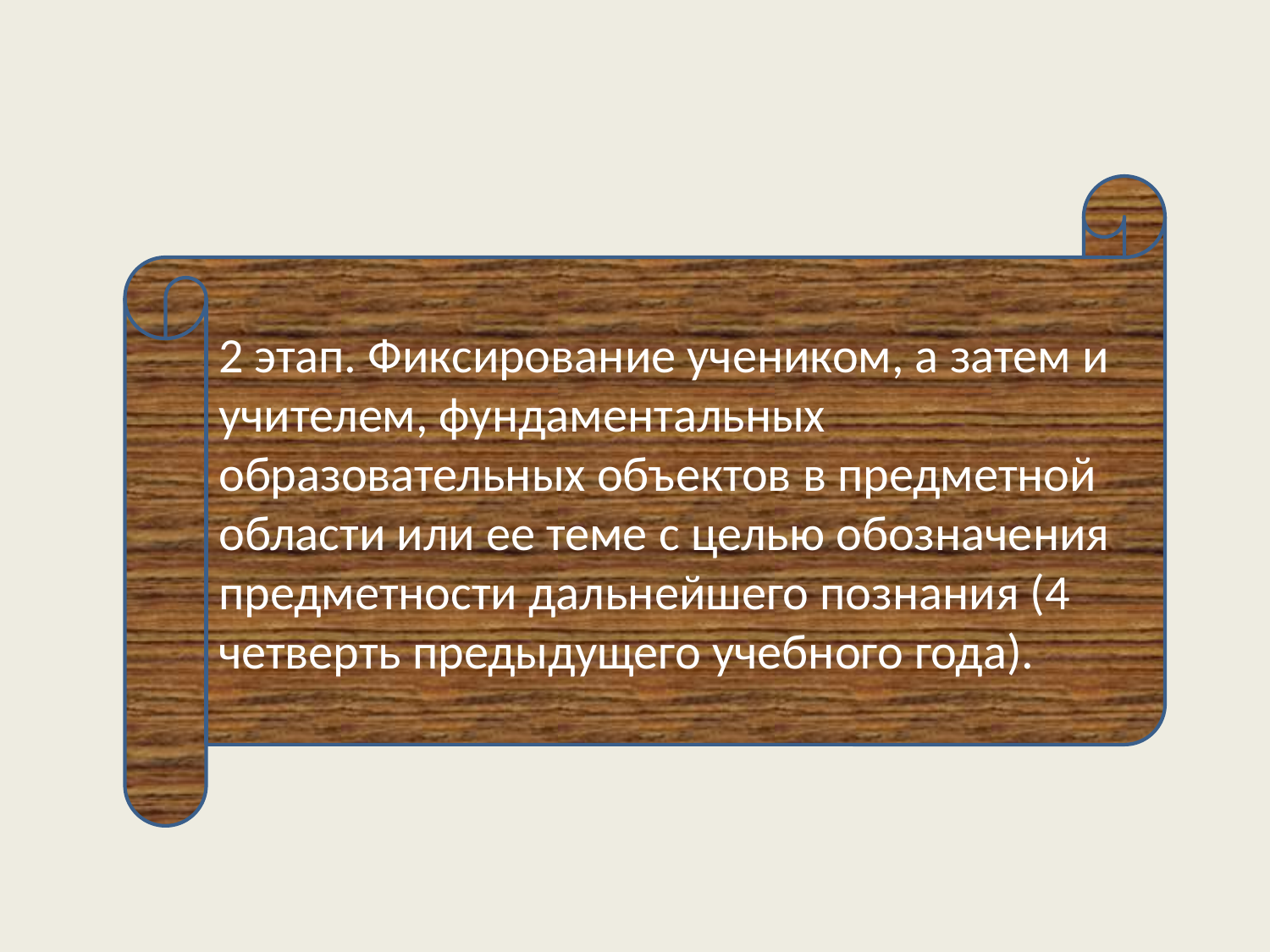

#
2 этап. Фиксирование учеником, а затем и учителем, фундаментальных образовательных объектов в предметной области или ее теме с целью обозначения предметности дальнейшего познания (4 четверть предыдущего учебного года).